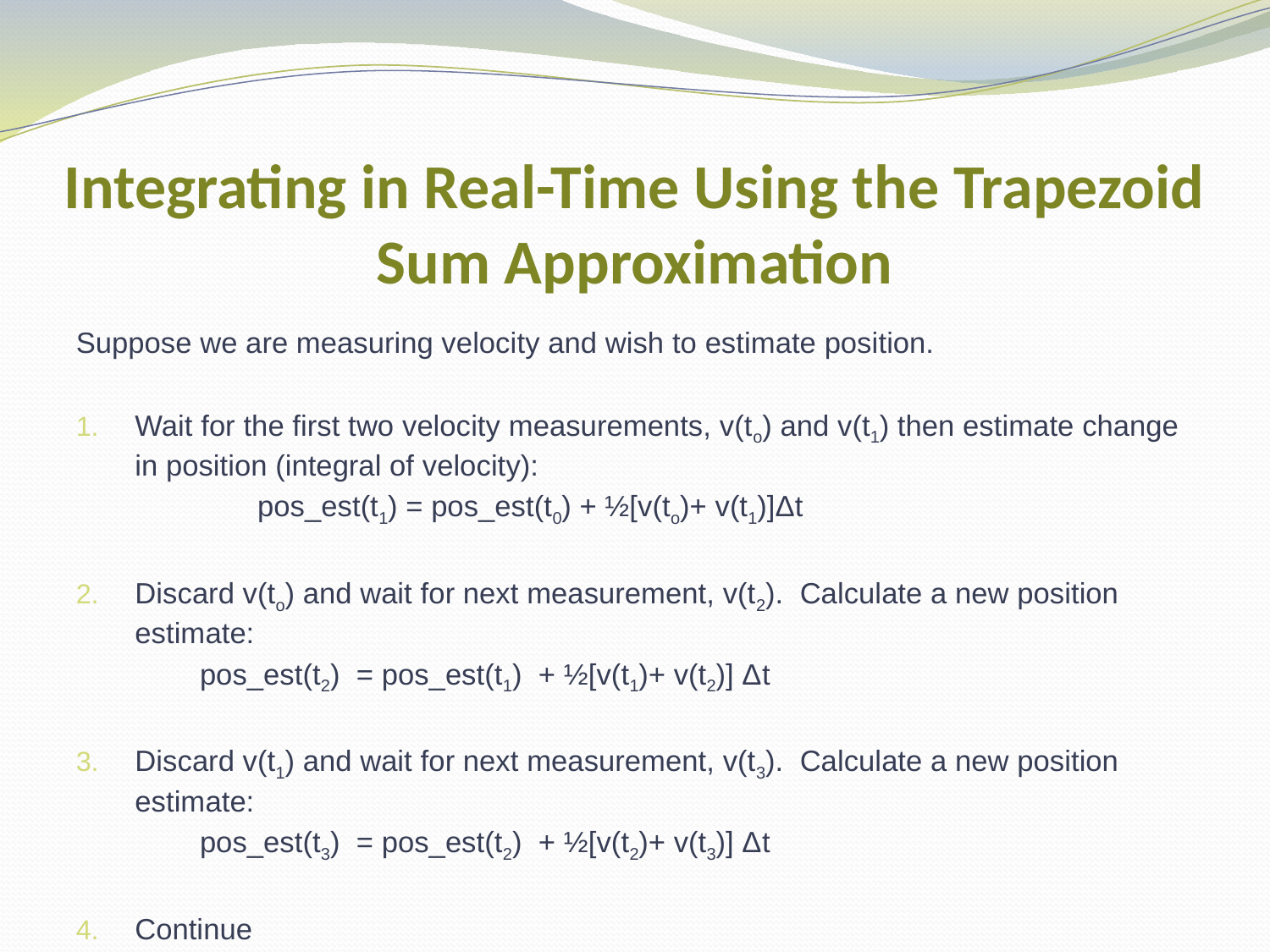

# Integrating in Real-Time Using the Trapezoid Sum Approximation
Suppose we are measuring velocity and wish to estimate position.

Wait for the first two velocity measurements, v(to) and v(t1) then estimate change in position (integral of velocity):
                      pos_est(t1) = pos_est(t0) + ½[v(to)+ v(t1)]Δt

Discard v(to) and wait for next measurement, v(t2).  Calculate a new position estimate:
               pos_est(t2)  = pos_est(t1)  + ½[v(t1)+ v(t2)] Δt

Discard v(t1) and wait for next measurement, v(t3).  Calculate a new position estimate:
               pos_est(t3)  = pos_est(t2)  + ½[v(t2)+ v(t3)] Δt

Continue